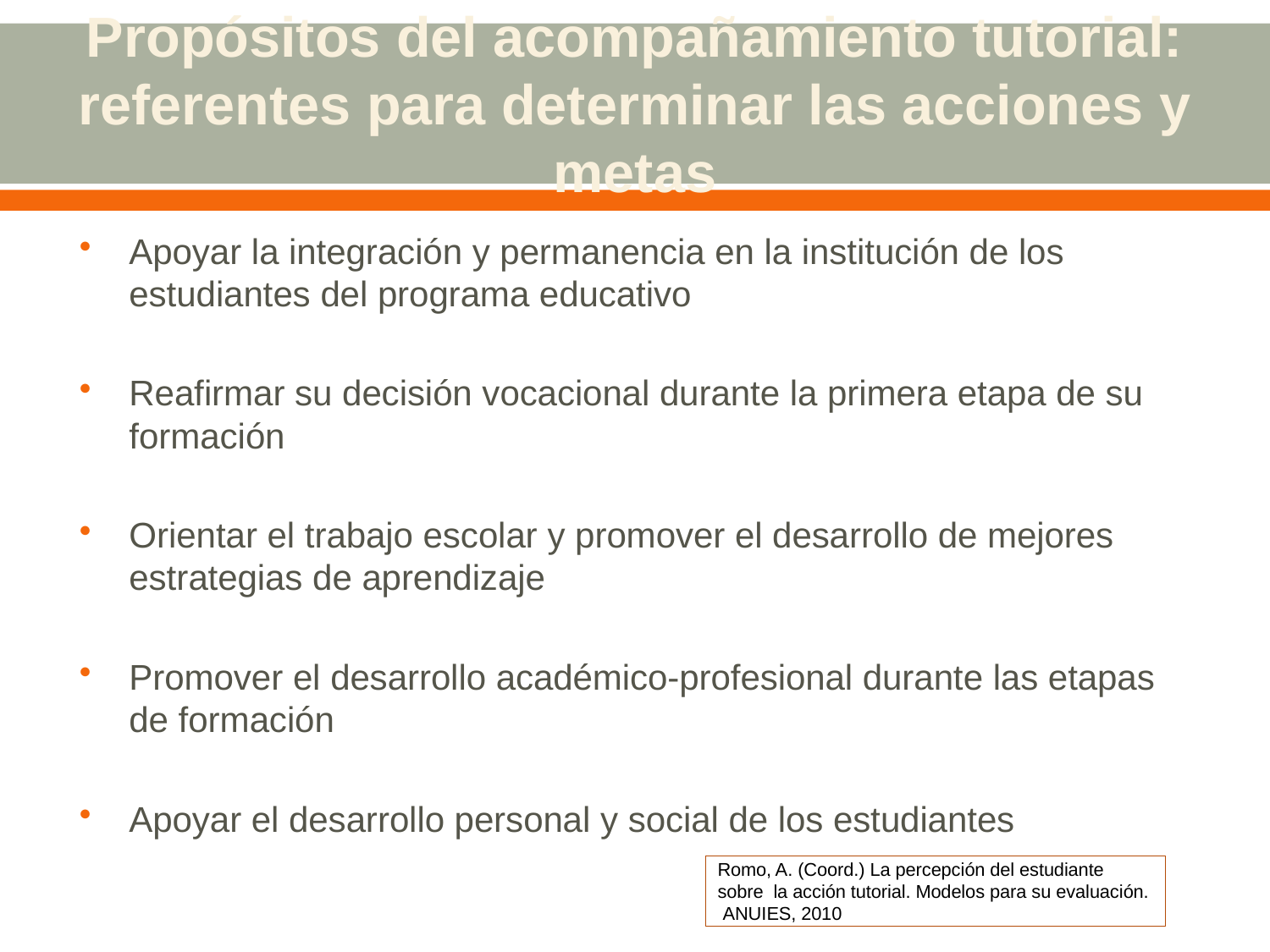

# Propósitos del acompañamiento tutorial: referentes para determinar las acciones y metas
Apoyar la integración y permanencia en la institución de los estudiantes del programa educativo

Reafirmar su decisión vocacional durante la primera etapa de su formación

Orientar el trabajo escolar y promover el desarrollo de mejores estrategias de aprendizaje

Promover el desarrollo académico-profesional durante las etapas de formación

Apoyar el desarrollo personal y social de los estudiantes
Romo, A. (Coord.) La percepción del estudiante  sobre  la acción tutorial. Modelos para su evaluación.
 ANUIES, 2010